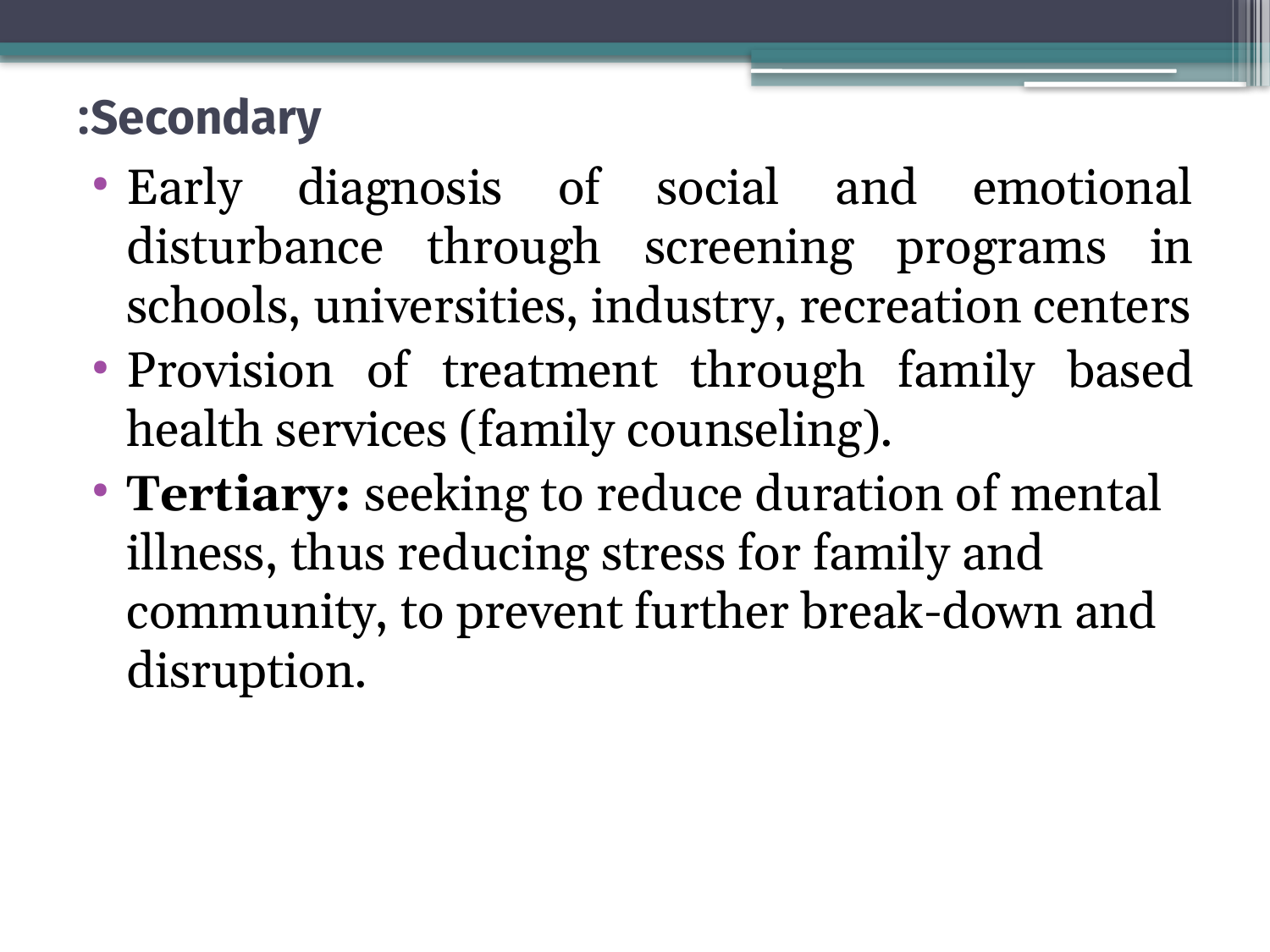

# Secondary:
Early diagnosis of social and emotional disturbance through screening programs in schools, universities, industry, recreation centers
Provision of treatment through family based health services (family counseling).
Tertiary: seeking to reduce duration of mental illness, thus reducing stress for family and community, to prevent further break-down and disruption.